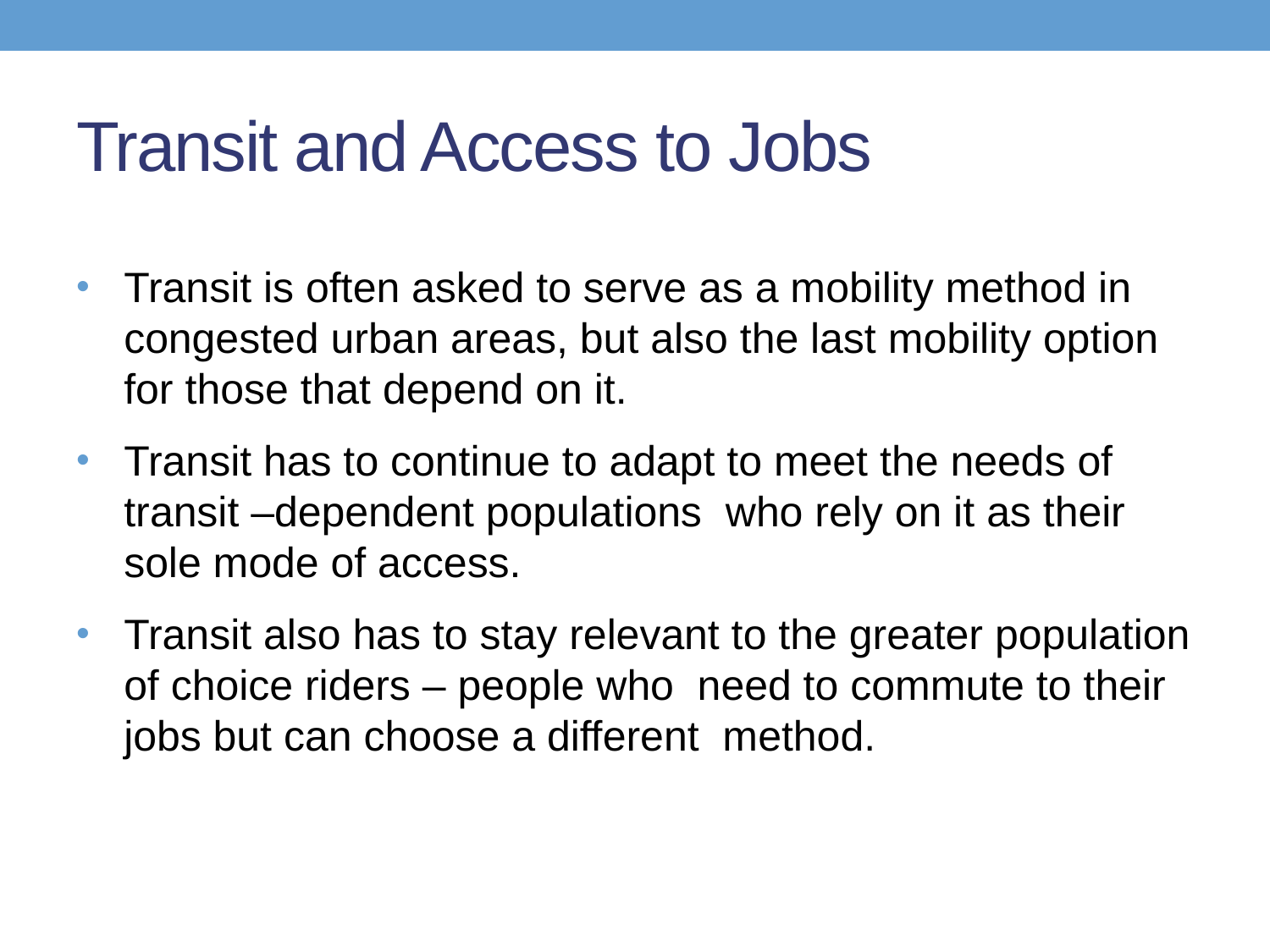

# Transit and Access to Jobs
Transit is often asked to serve as a mobility method in congested urban areas, but also the last mobility option for those that depend on it.
Transit has to continue to adapt to meet the needs of transit –dependent populations  who rely on it as their sole mode of access.
Transit also has to stay relevant to the greater population of choice riders – people who  need to commute to their jobs but can choose a different  method.